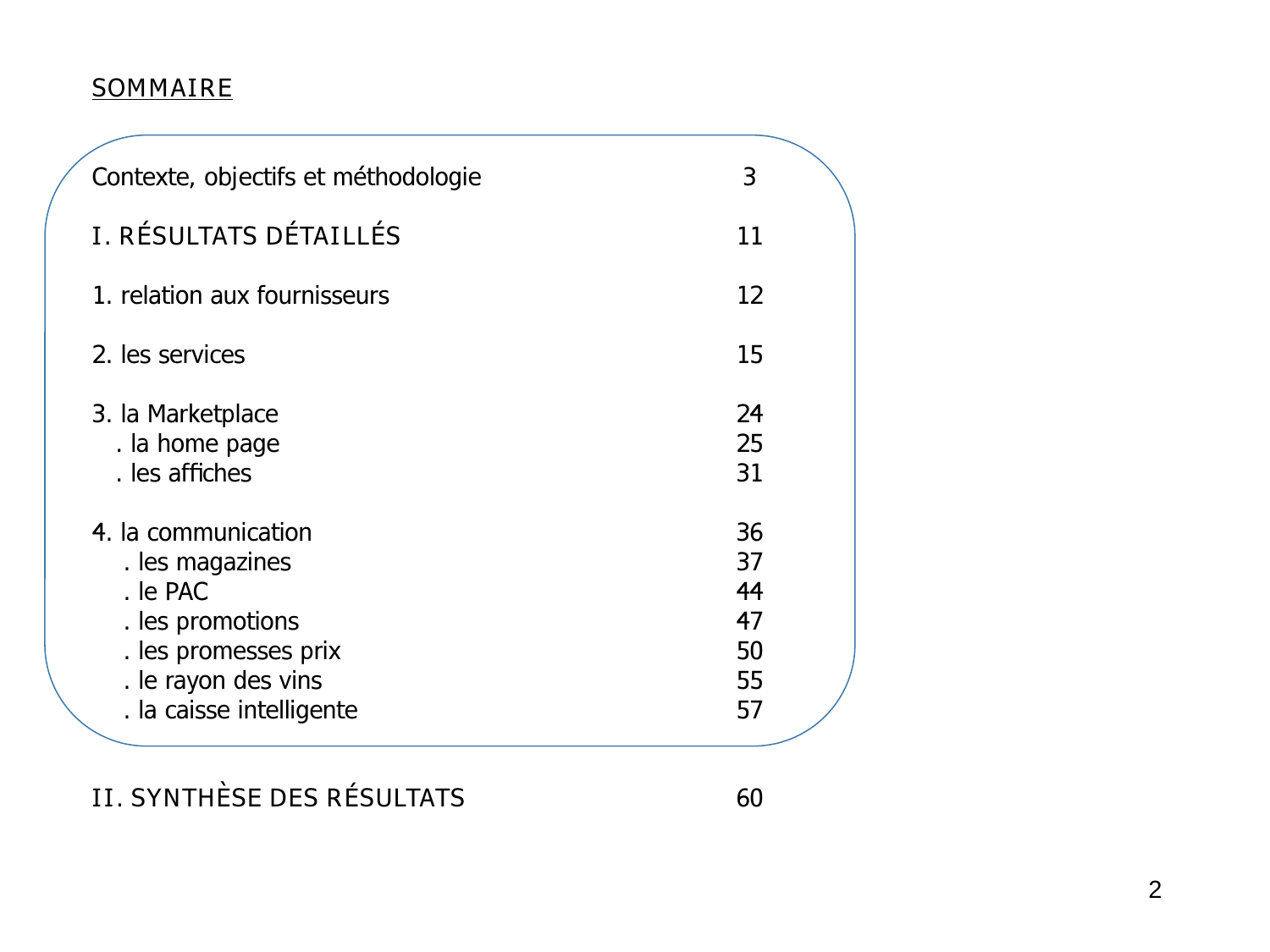

SOMMAIRE

Contexte, objectifs et méthodologie

I. RÉSULTATS DÉTAILLÉS

1. relation aux fournisseurs

2. les services

3. la Marketplace
   . la home page
   . les affiches

4. la communication
    . les magazines
    . le PAC
    . les promotions
    . les promesses prix
    . le rayon des vins
    . la caisse intelligente

II. SYNTHÈSE DES RÉSULTATS

3

11

12

15

24
25
31

36
37
44
47
50
55
57

60

2